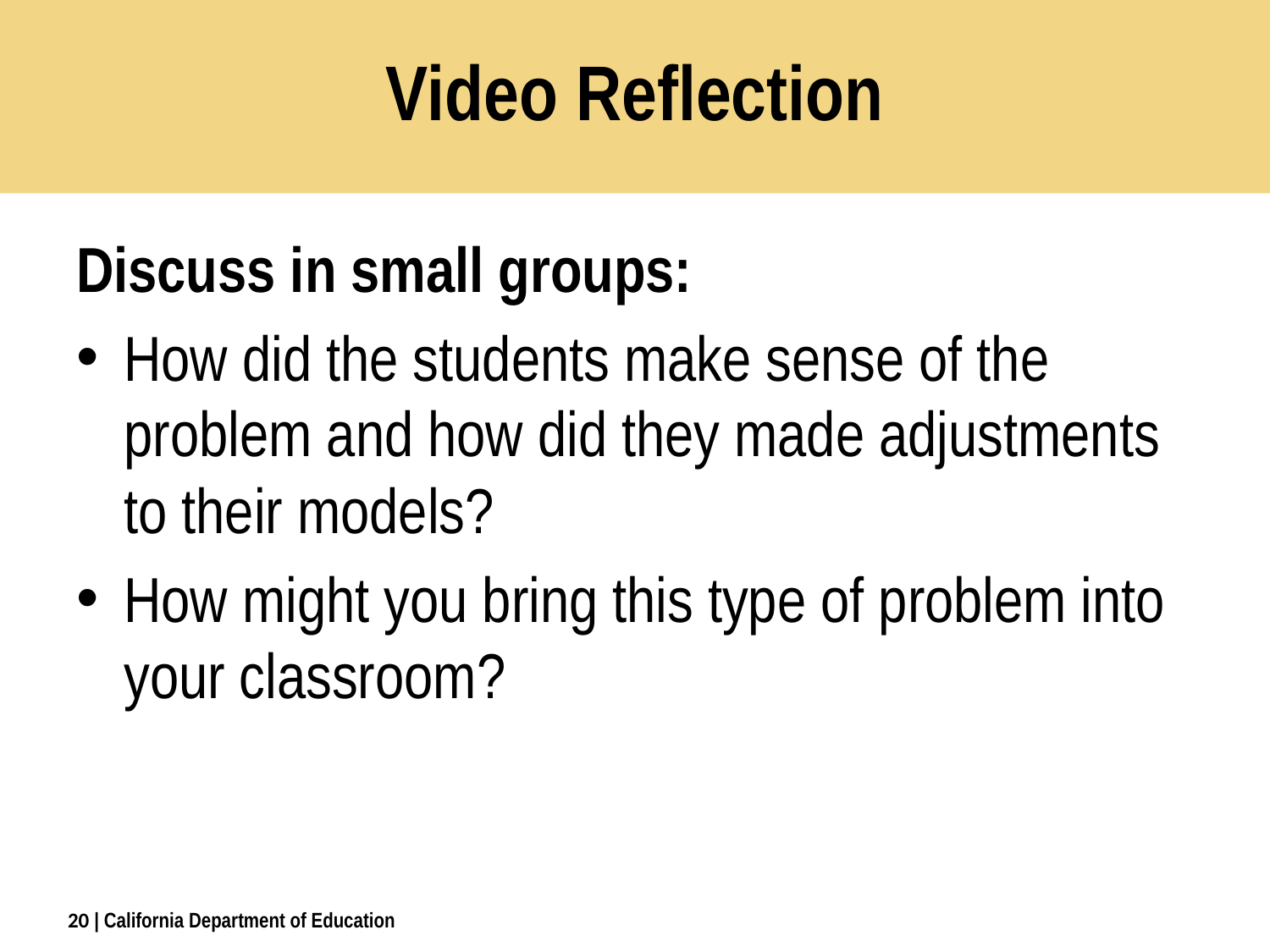

# Video Reflection
Discuss in small groups:
How did the students make sense of the problem and how did they made adjustments to their models?
How might you bring this type of problem into your classroom?
20
| California Department of Education